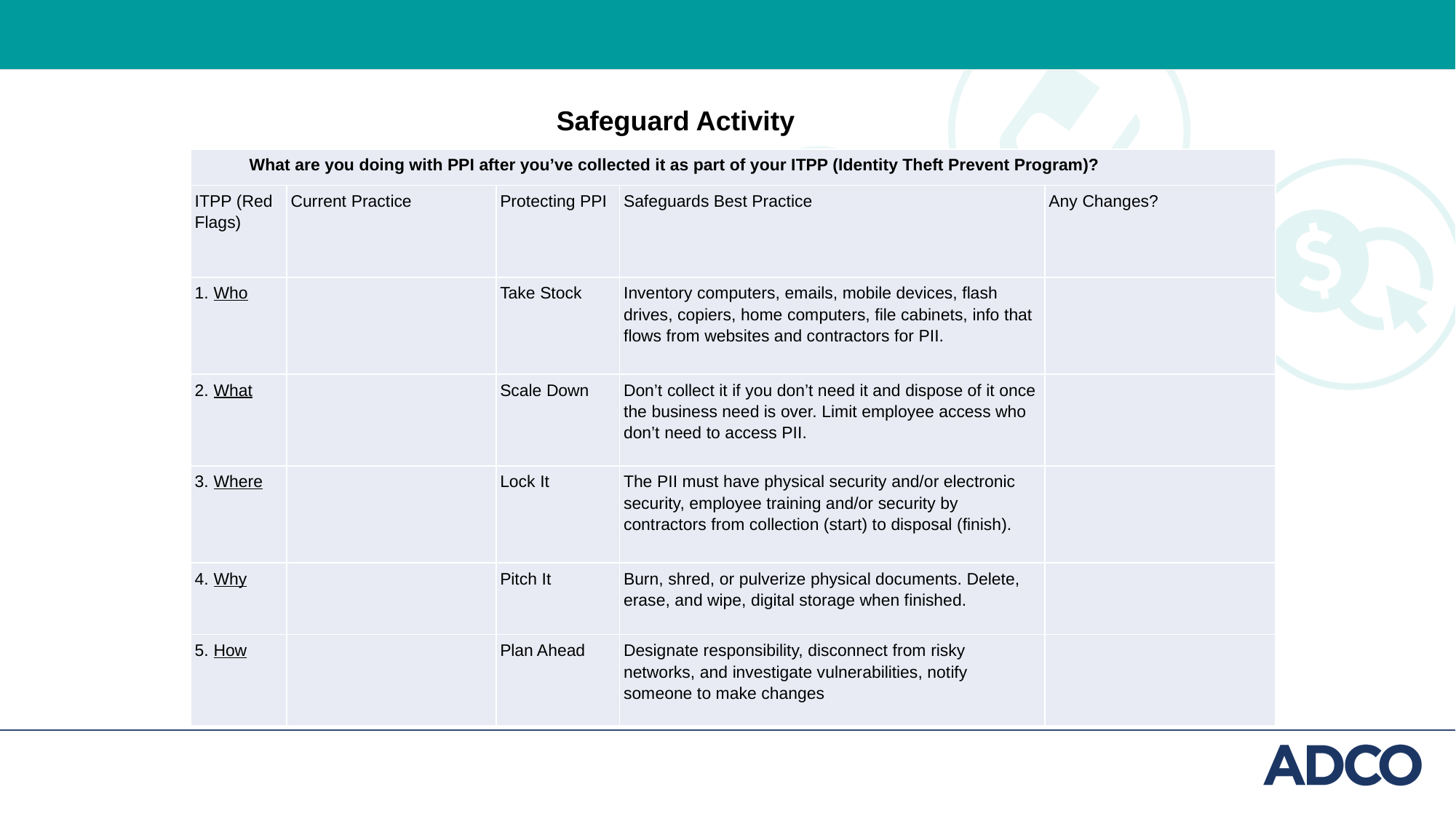

Safeguard Activity
| What are you doing with PPI after you’ve collected it as part of your ITPP (Identity Theft Prevent Program)? |  |  |  |  |
| --- | --- | --- | --- | --- |
| ITPP (Red Flags) | Current Practice | Protecting PPI | Safeguards Best Practice | Any Changes? |
| 1. Who |  | Take Stock | Inventory computers, emails, mobile devices, flash drives, copiers, home computers, file cabinets, info that flows from websites and contractors for PII. |  |
| 2. What |  | Scale Down | Don’t collect it if you don’t need it and dispose of it once the business need is over. Limit employee access who don’t need to access PII. |  |
| 3. Where |  | Lock It | The PII must have physical security and/or electronic security, employee training and/or security by contractors from collection (start) to disposal (finish). |  |
| 4. Why |  | Pitch It | Burn, shred, or pulverize physical documents. Delete, erase, and wipe, digital storage when finished. |  |
| 5. How |  | Plan Ahead | Designate responsibility, disconnect from risky networks, and investigate vulnerabilities, notify someone to make changes |  |